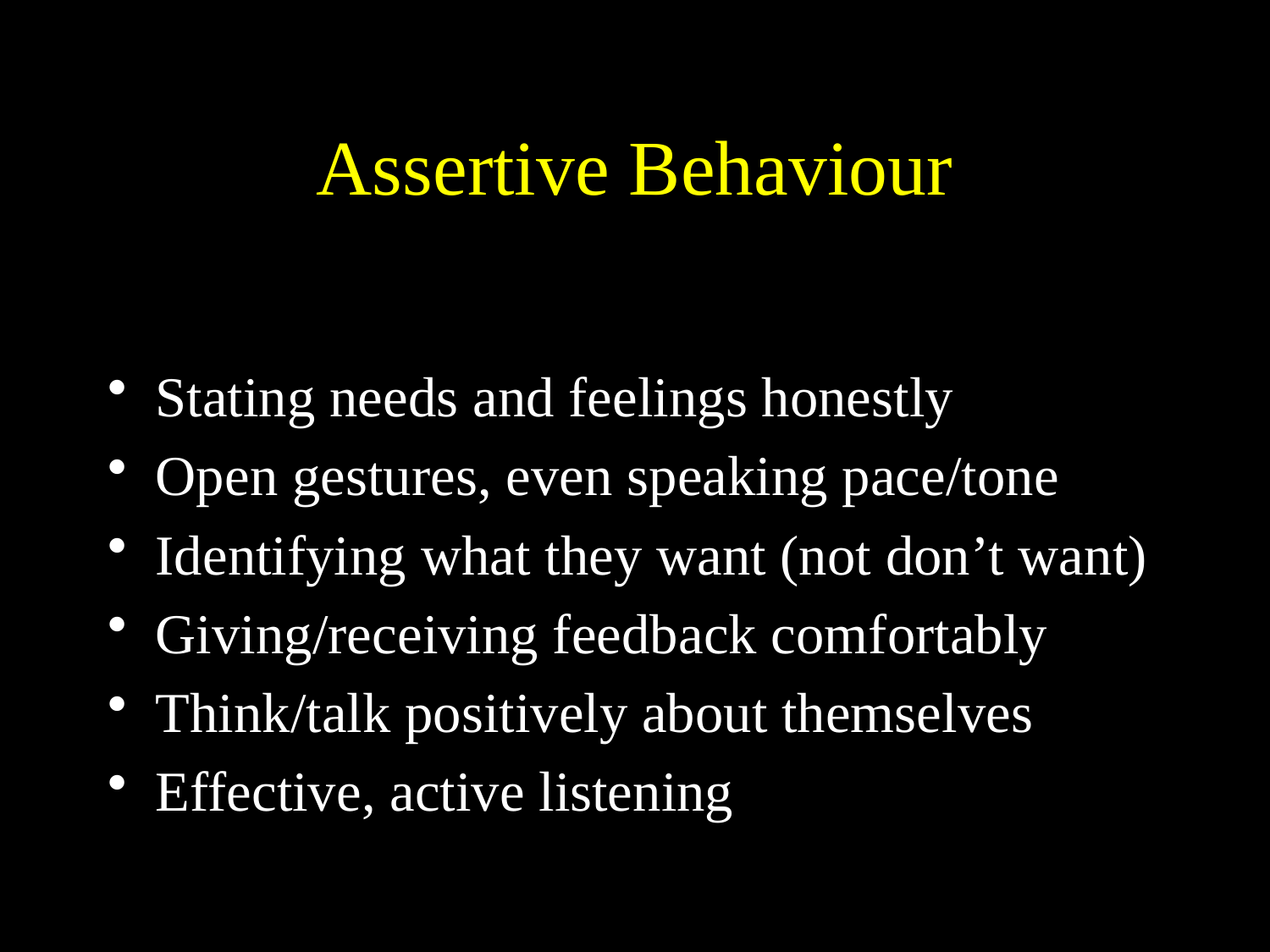

# Assertive Behaviour

Stating needs and feelings honestly
Open gestures, even speaking pace/tone
Identifying what they want (not don’t want)
Giving/receiving feedback comfortably
Think/talk positively about themselves
Effective, active listening